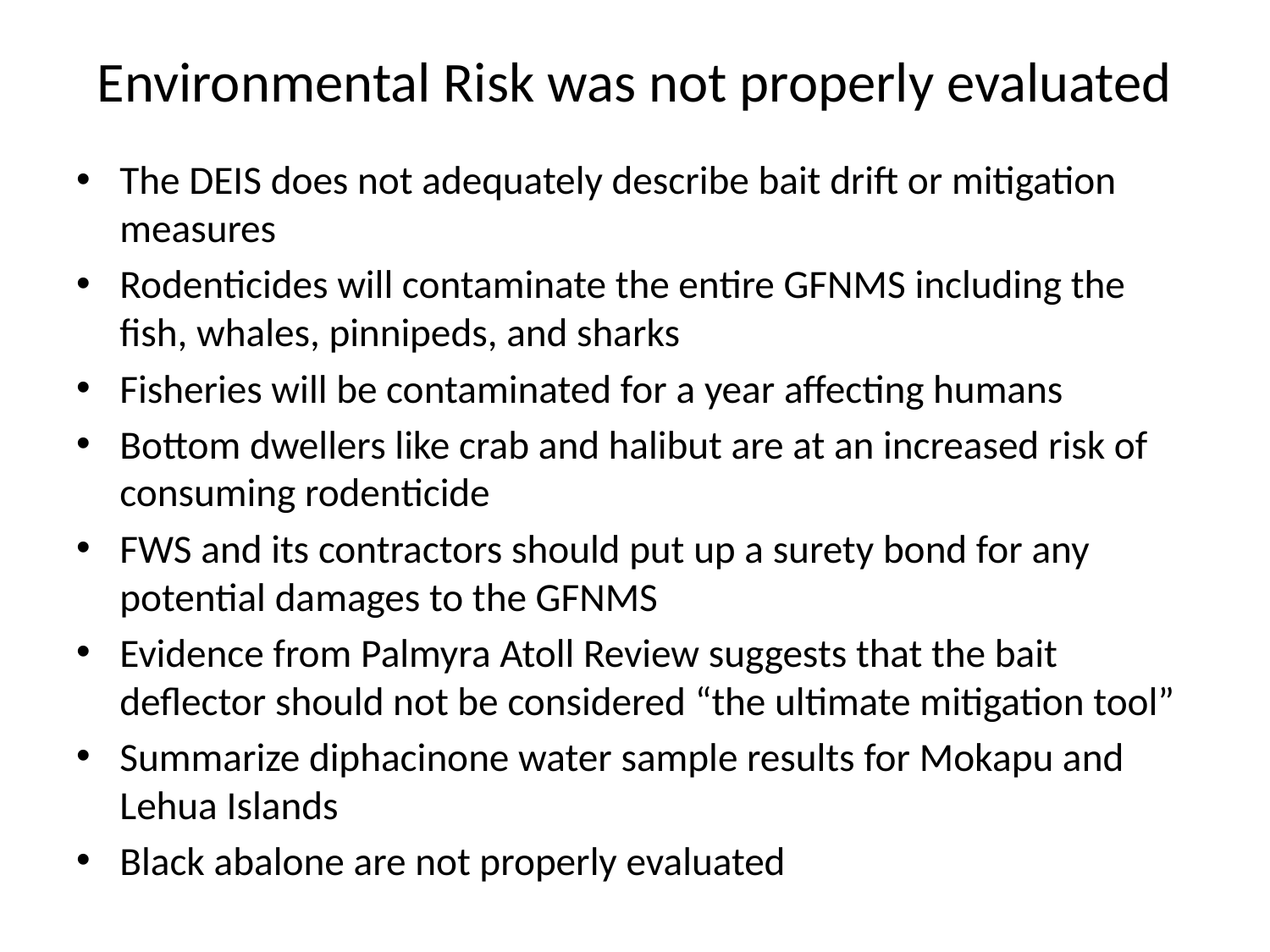

# Environmental Risk was not properly evaluated
The DEIS does not adequately describe bait drift or mitigation measures
Rodenticides will contaminate the entire GFNMS including the fish, whales, pinnipeds, and sharks
Fisheries will be contaminated for a year affecting humans
Bottom dwellers like crab and halibut are at an increased risk of consuming rodenticide
FWS and its contractors should put up a surety bond for any potential damages to the GFNMS
Evidence from Palmyra Atoll Review suggests that the bait deflector should not be considered “the ultimate mitigation tool”
Summarize diphacinone water sample results for Mokapu and Lehua Islands
Black abalone are not properly evaluated